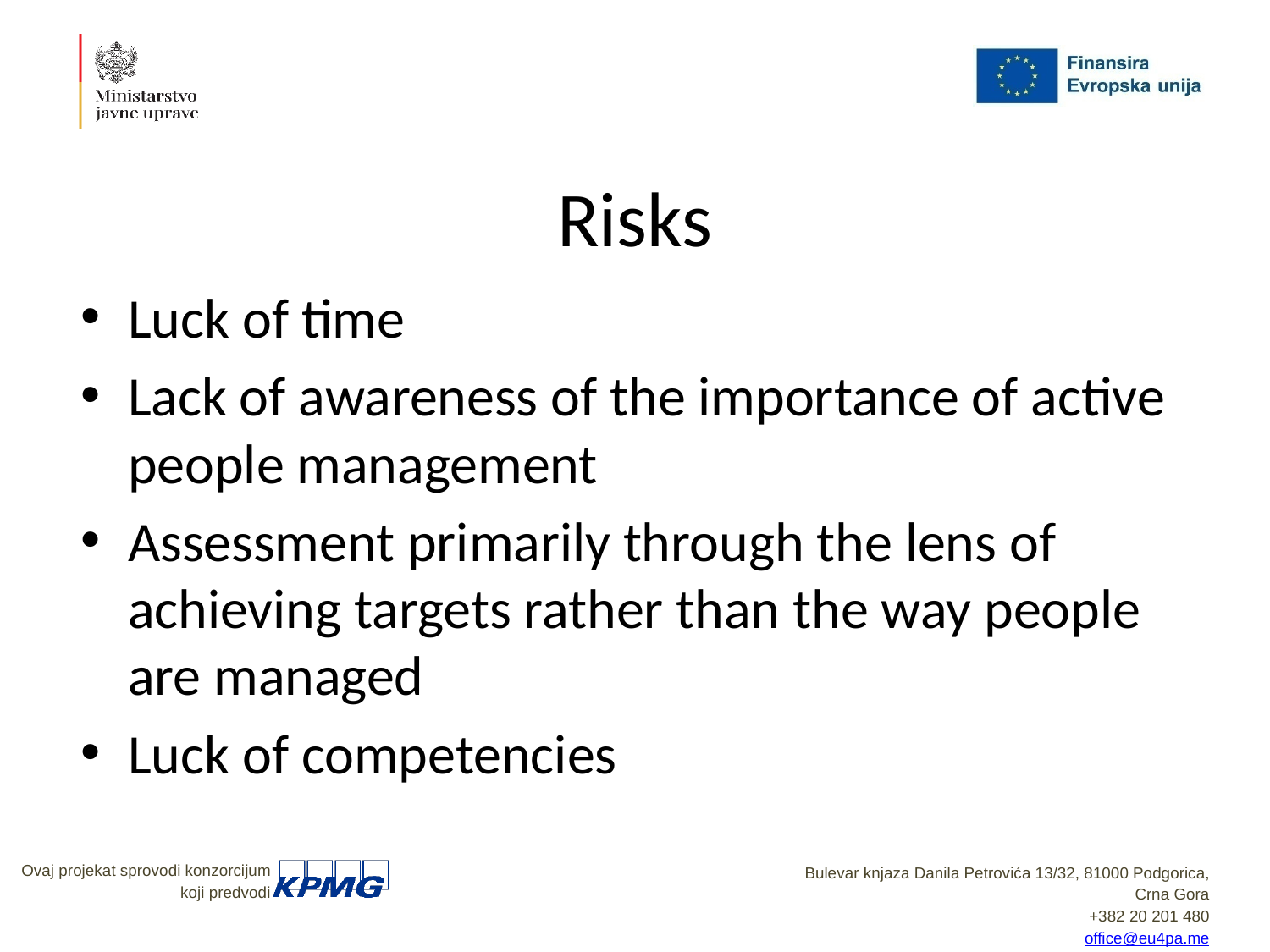

# Risks

Luck of time
Lack of awareness of the importance of active people management
Assessment primarily through the lens of achieving targets rather than the way people are managed
Luck of competencies